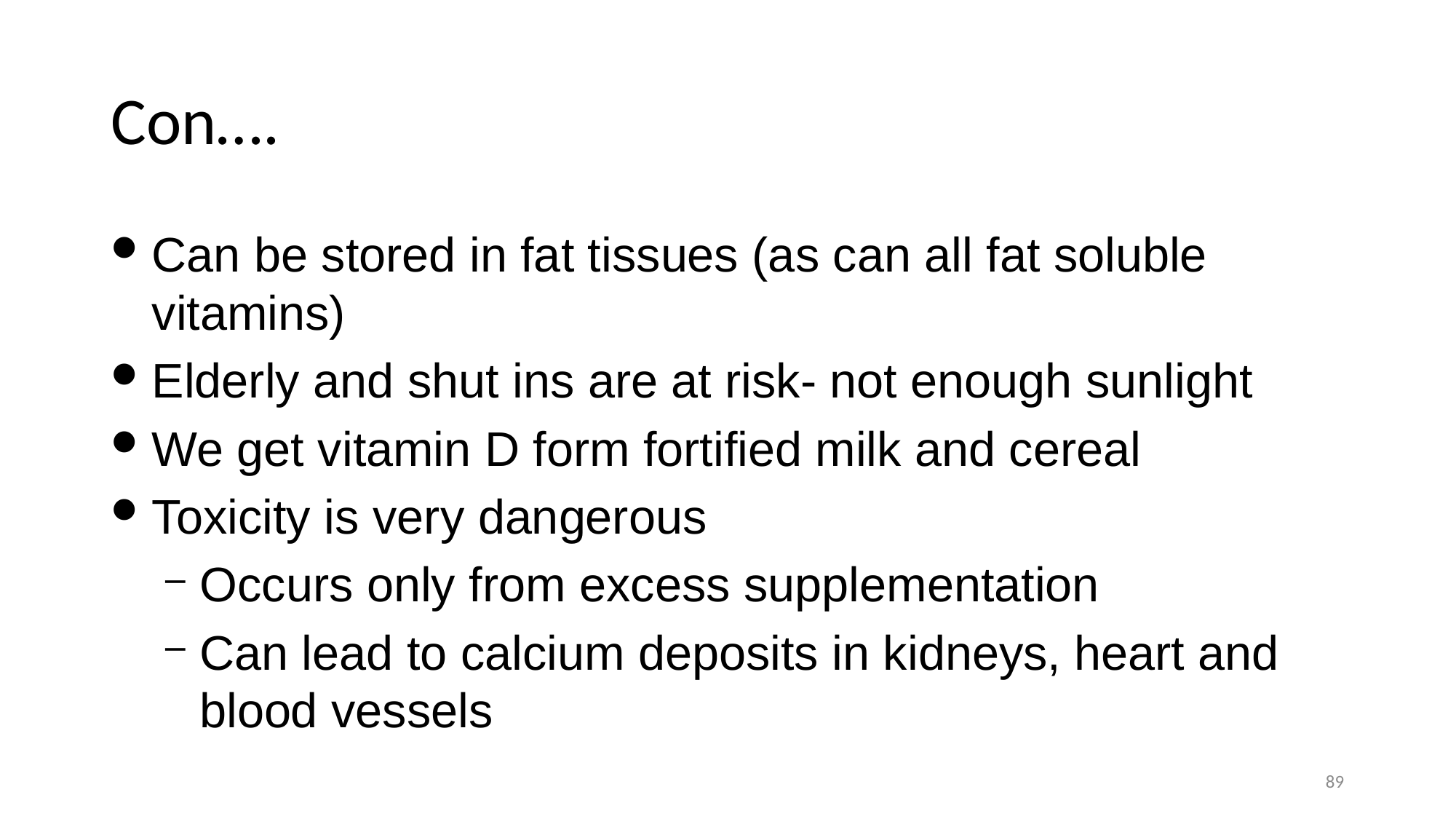

# Con….
Can be stored in fat tissues (as can all fat soluble vitamins)
Elderly and shut ins are at risk- not enough sunlight
We get vitamin D form fortified milk and cereal
Toxicity is very dangerous
Occurs only from excess supplementation
Can lead to calcium deposits in kidneys, heart and blood vessels

89